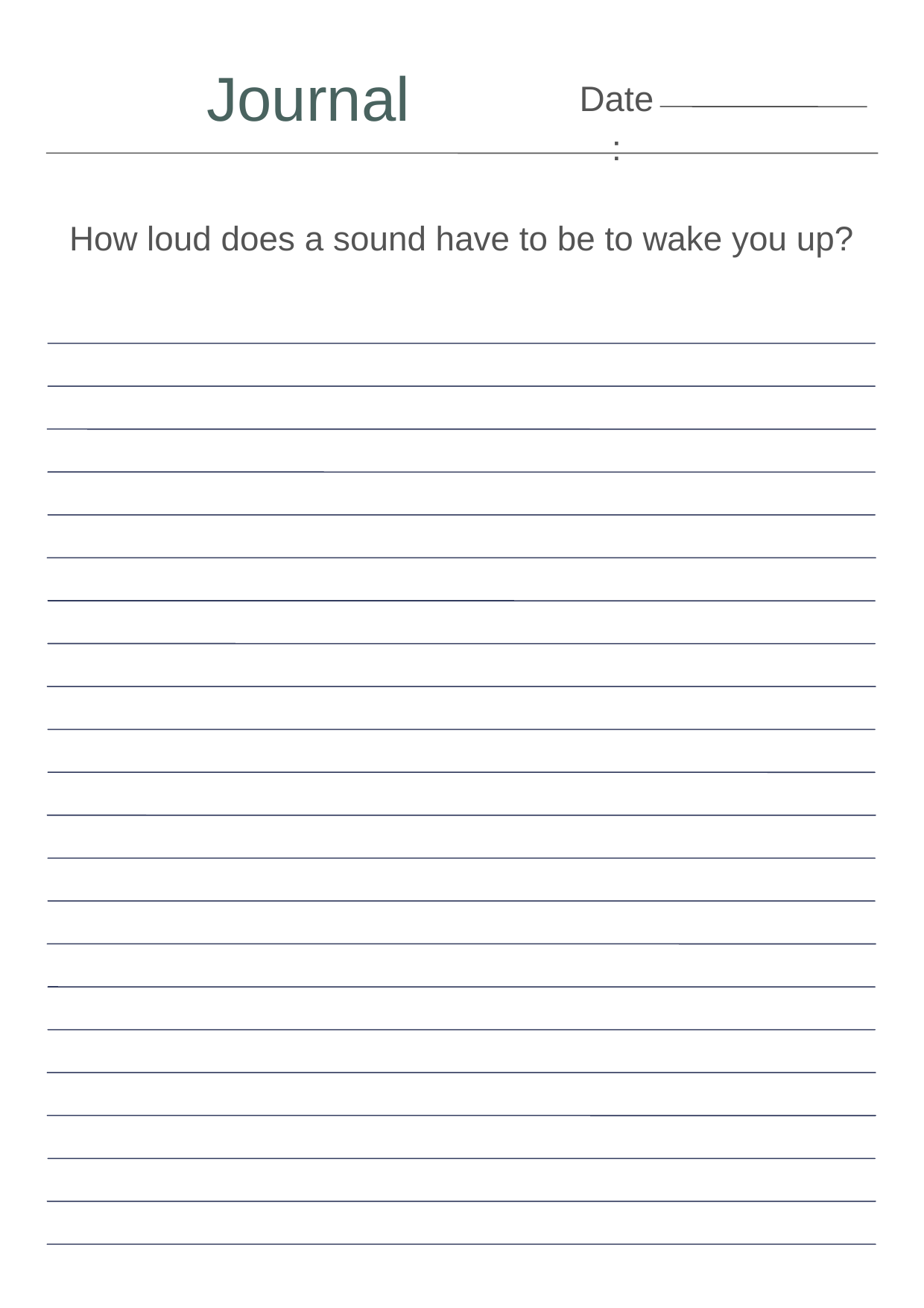

Journal
Date:

How loud does a sound have to be to wake you up?